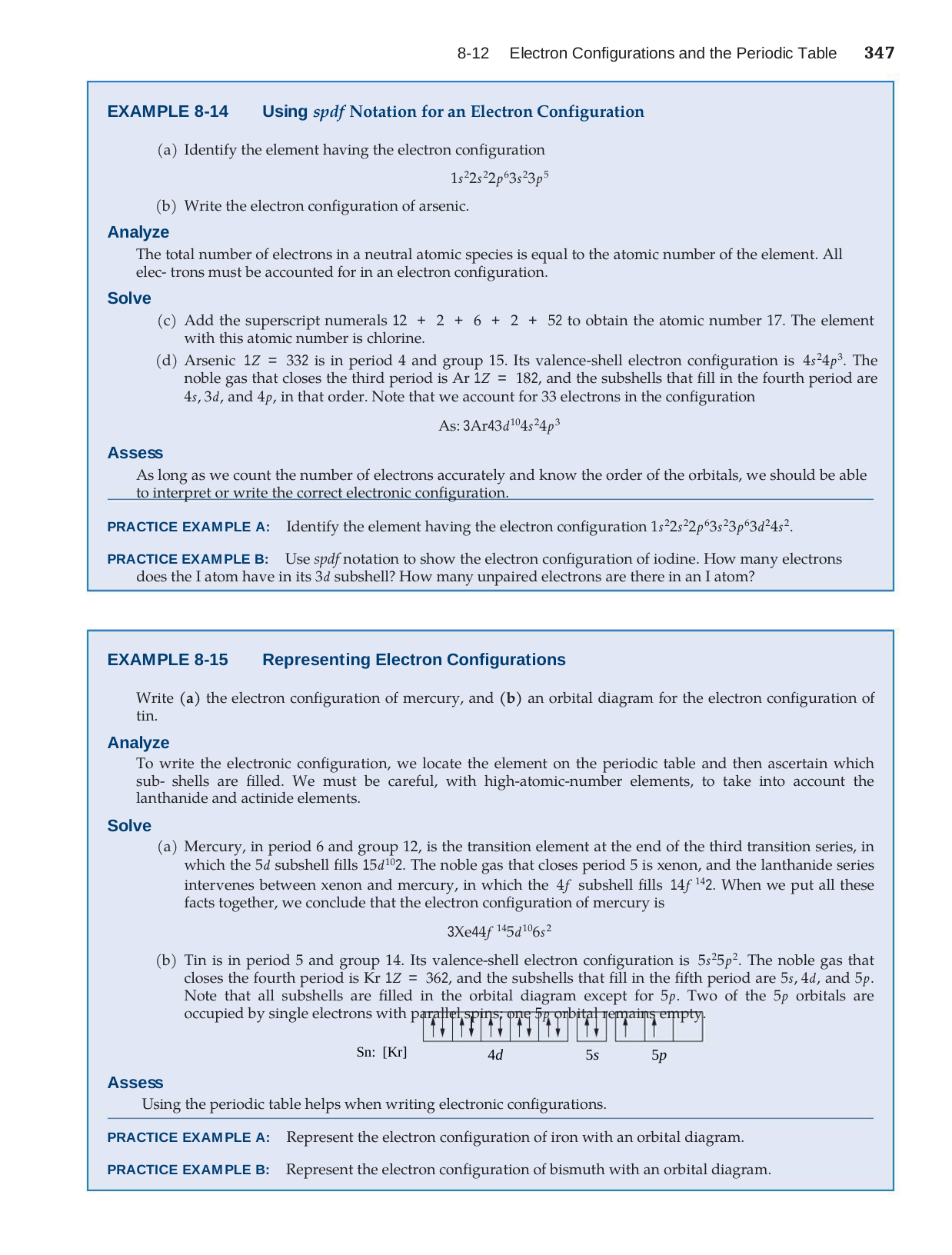

Electron Configurations and the Periodic Table	347
8-12
EXAMPLE 8-14	Using spdf Notation for an Electron Configuration

Identify the element having the electron configuration
1s22s22p63s23p5
Write the electron configuration of arsenic.
Analyze
The total number of electrons in a neutral atomic species is equal to the atomic number of the element. All elec- trons must be accounted for in an electron configuration.
Solve
Add the superscript numerals 12  +  2  +  6  +  2  +  52 to obtain the atomic number 17. The element with this atomic number is chlorine.
Arsenic  1Z  =  332 is in period 4 and group 15. Its valence-shell electron configuration is  4s24p3. The noble gas that closes the third period is Ar 1Z  =  182, and the subshells that fill in the fourth period are 4s, 3d, and 4p, in that order. Note that we account for 33 electrons in the configuration
As: 3Ar43d104s24p3
Assess
As long as we count the number of electrons accurately and know the order of the orbitals, we should be able to interpret or write the correct electronic configuration.

PRACTICE EXAMPLE A:    Identify the element having the electron configuration 1s22s22p63s23p63d24s2.
PRACTICE EXAMPLE B:    Use spdf notation to show the electron configuration of iodine. How many electrons does the I atom have in its 3d subshell? How many unpaired electrons are there in an I atom?
EXAMPLE 8-15	Representing Electron Configurations

Write (a) the electron configuration of mercury, and (b) an orbital diagram for the electron configuration of tin.
Analyze
To write the electronic configuration, we locate the element on the periodic table and then ascertain which sub- shells are filled. We must be careful, with high-atomic-number elements, to take into account the lanthanide and actinide elements.
Solve
Mercury, in period 6 and group 12, is the transition element at the end of the third transition series, in which the 5d subshell fills 15d102. The noble gas that closes period 5 is xenon, and the lanthanide series intervenes between xenon and mercury, in which the  4f subshell fills  14f142. When we put all these facts together, we conclude that the electron configuration of mercury is
3Xe44f145d106s2
Tin is in period 5 and group 14. Its valence-shell electron configuration is  5s25p2. The noble gas that closes the fourth period is Kr 1Z  =  362, and the subshells that fill in the fifth period are 5s, 4d, and 5p. Note that all subshells are filled in the orbital diagram except for 5p. Two of the 5p orbitals are occupied by single electrons with parallel spins; one 5p orbital remains empty.

Sn:  [Kr]
4d	5s
Assess
Using the periodic table helps when writing electronic configurations.
5p
PRACTICE EXAMPLE A:    Represent the electron configuration of iron with an orbital diagram.

PRACTICE EXAMPLE B:    Represent the electron configuration of bismuth with an orbital diagram.